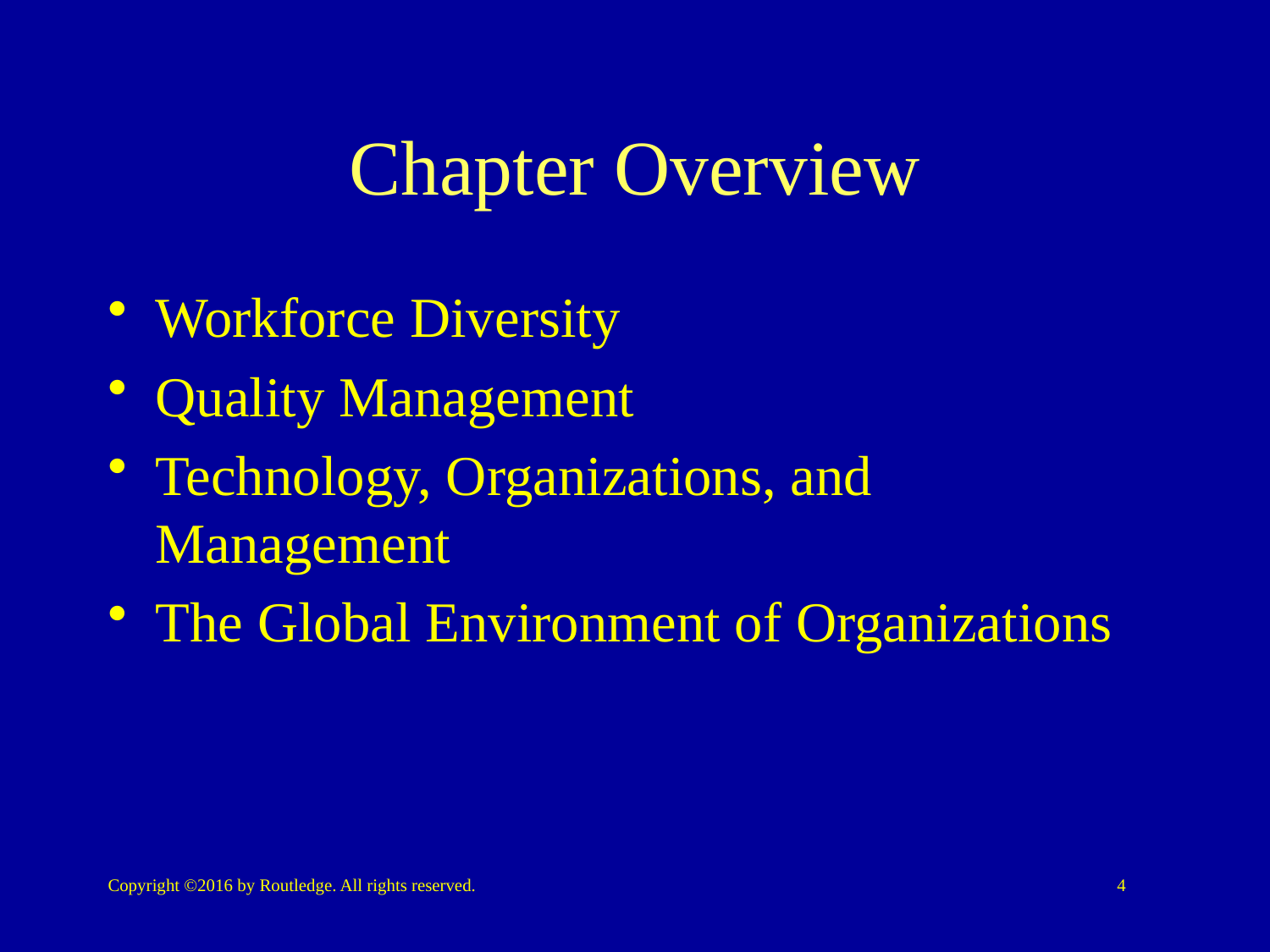

# Chapter Overview
Workforce Diversity
Quality Management
Technology, Organizations, and Management
The Global Environment of Organizations
Copyright ©2016 by Routledge. All rights reserved.

4